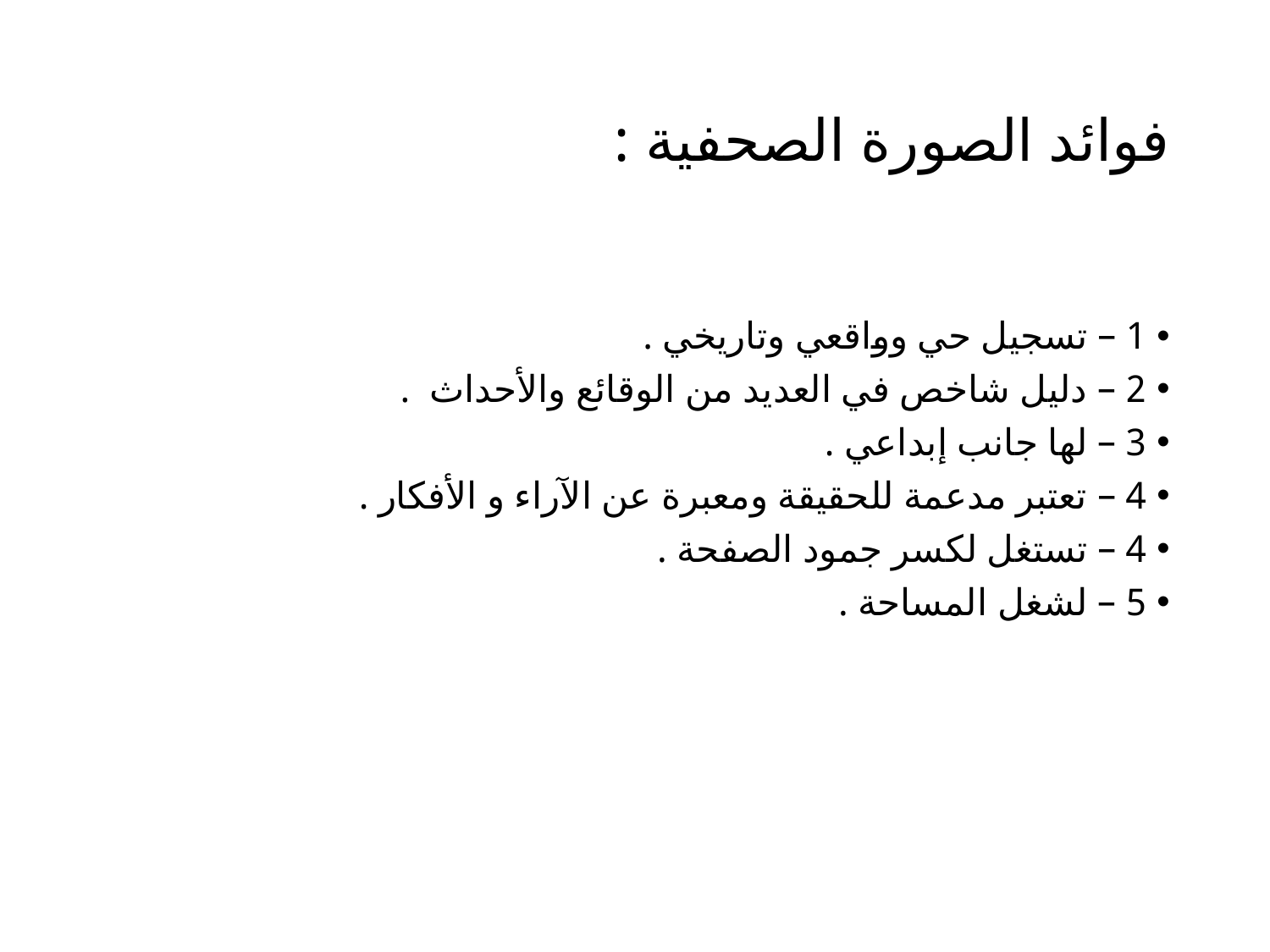

# فوائد الصورة الصحفية :

1 – تسجيل حي وواقعي وتاريخي .
2 – دليل شاخص في العديد من الوقائع والأحداث  .
3 – لها جانب إبداعي .
4 – تعتبر مدعمة للحقيقة ومعبرة عن الآراء و الأفكار .
4 – تستغل لكسر جمود الصفحة .
5 – لشغل المساحة .